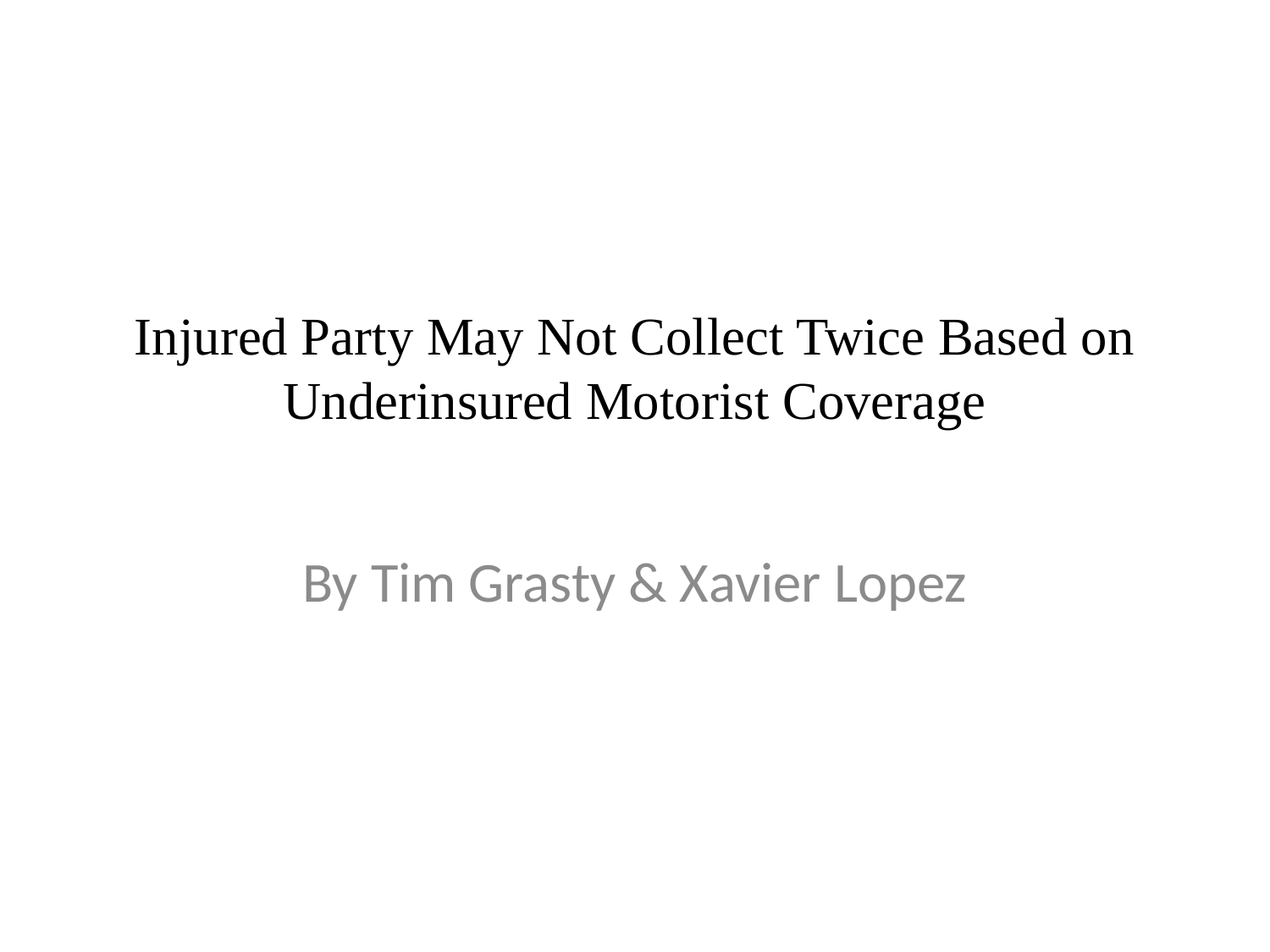

# Injured Party May Not Collect Twice Based on Underinsured Motorist Coverage
By Tim Grasty & Xavier Lopez